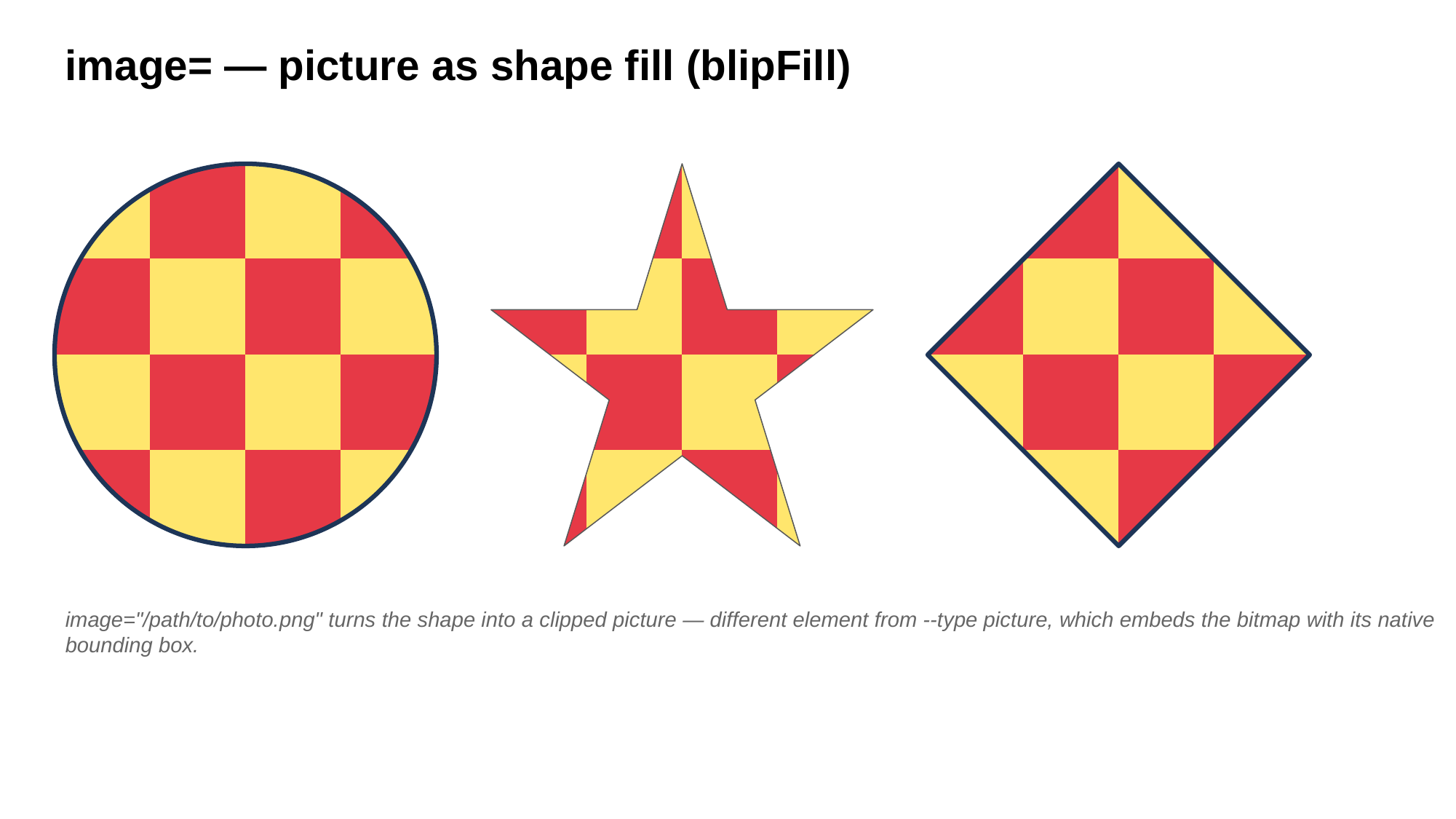

image= — picture as shape fill (blipFill)

image="/path/to/photo.png" turns the shape into a clipped picture — different element from --type picture, which embeds the bitmap with its native bounding box.